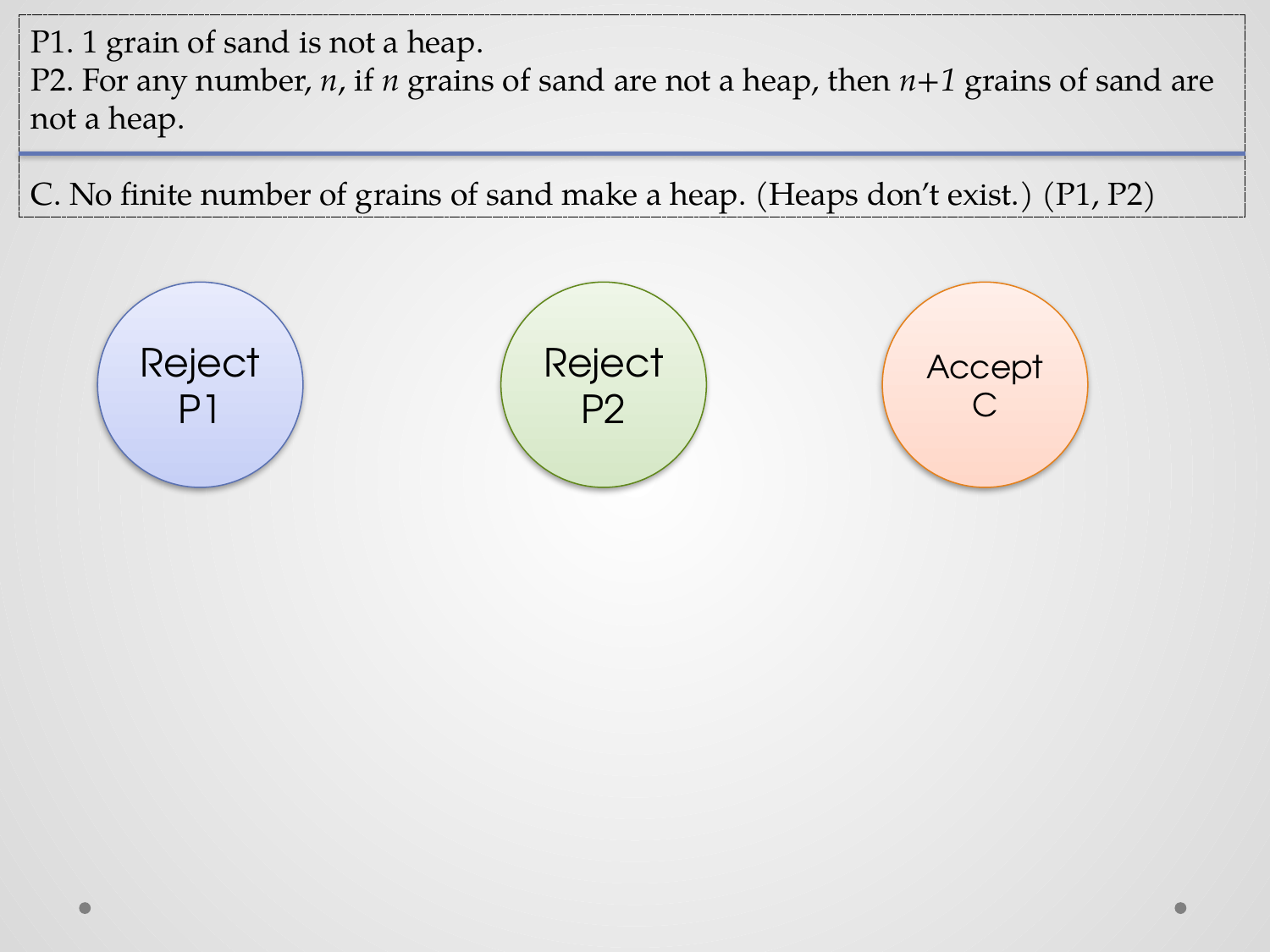

P1. 1 grain of sand is not a heap.
P2. For any number, n, if n grains of sand are not a heap, then n+1 grains of sand are not a heap.

C. No finite number of grains of sand make a heap. (Heaps don’t exist.) (P1, P2)
Reject P1
Reject P2
Accept C